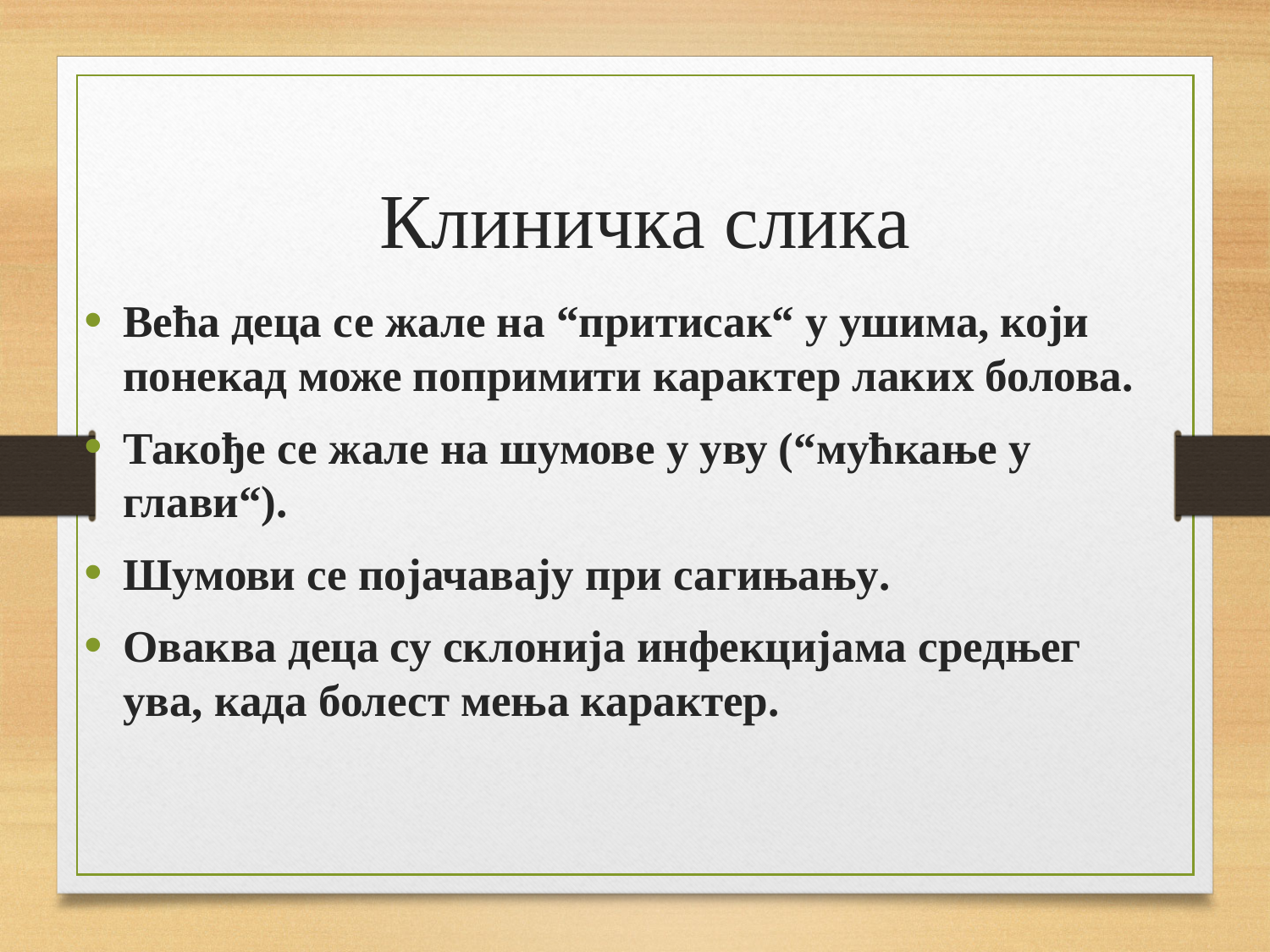

# Клиничка слика
Већа деца се жале на “притисак“ у ушима, који понекад може попримити карактер лаких болова.
Такође се жале на шумове у уву (“мућкање у глави“).
Шумови се појачавају при сагињању.
Оваква деца су склонија инфекцијама средњег ува, када болест мења карактер.